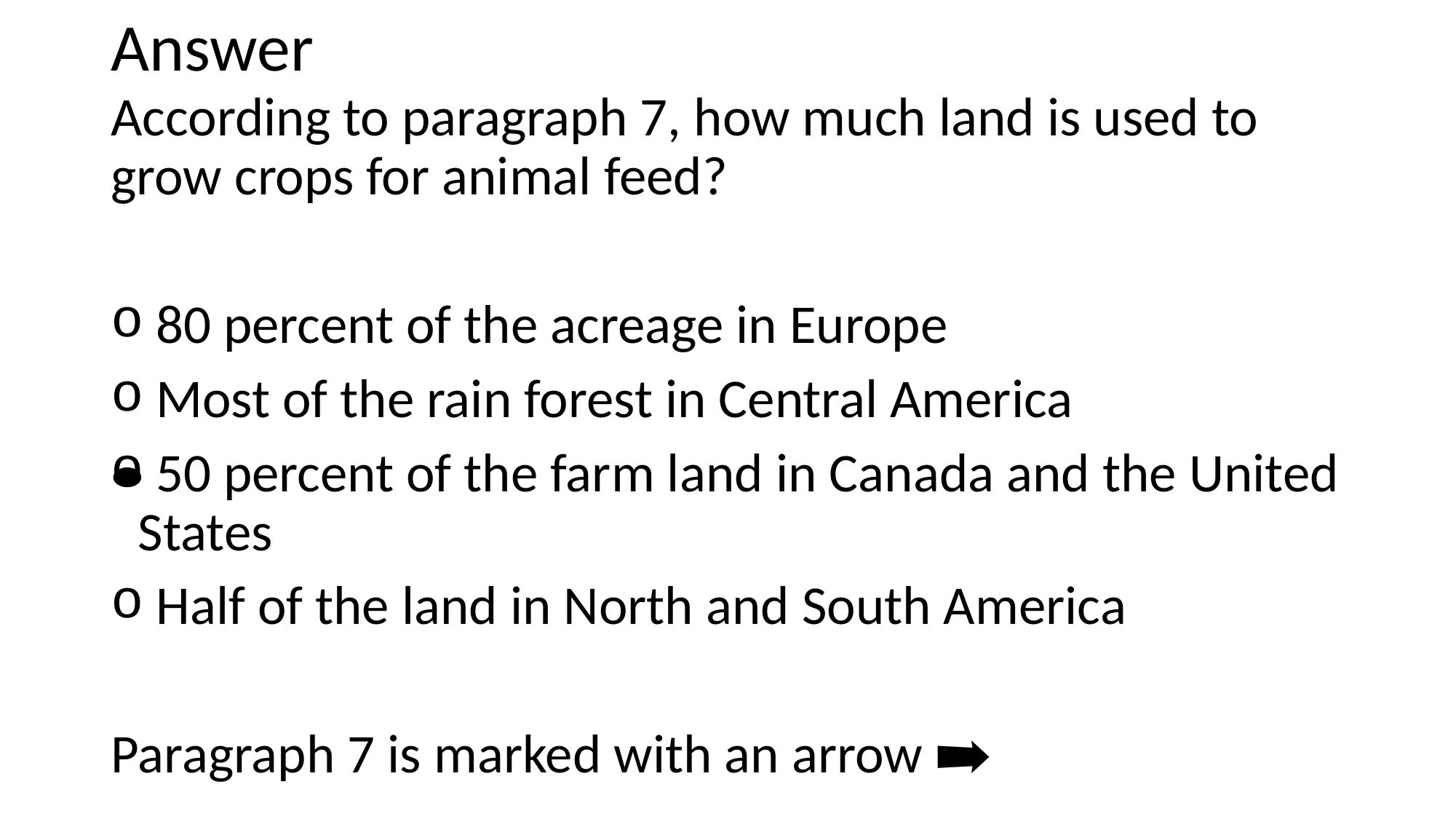

# Answer
According to paragraph 7, how much land is used to grow crops for animal feed?

 80 percent of the acreage in Europe
 Most of the rain forest in Central America
 50 percent of the farm land in Canada and the United States
 Half of the land in North and South America

Paragraph 7 is marked with an arrow ➡